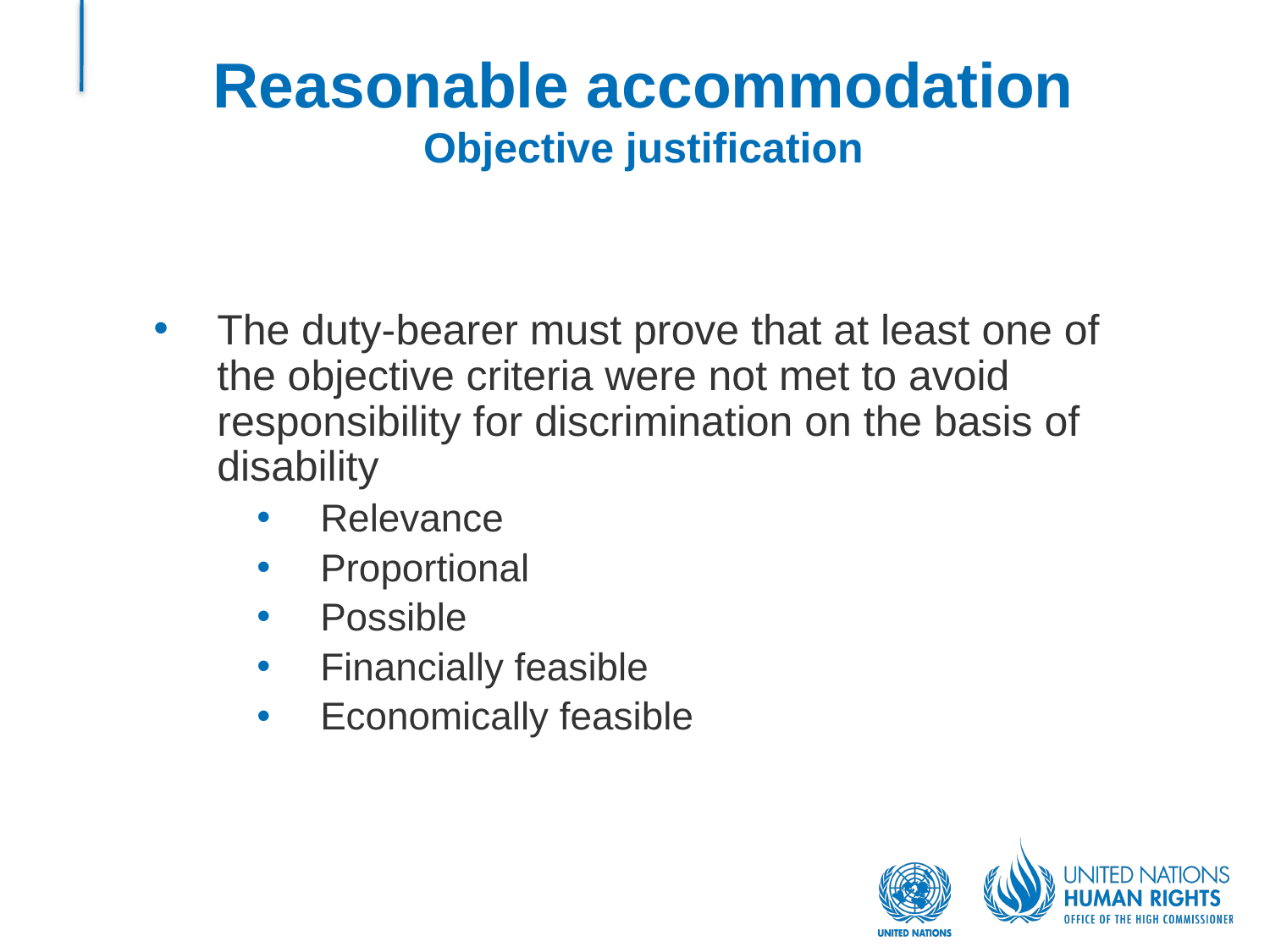

# Reasonable accommodation Objective justification

The duty-bearer must prove that at least one of the objective criteria were not met to avoid responsibility for discrimination on the basis of disability
Relevance
Proportional
Possible
Financially feasible
Economically feasible